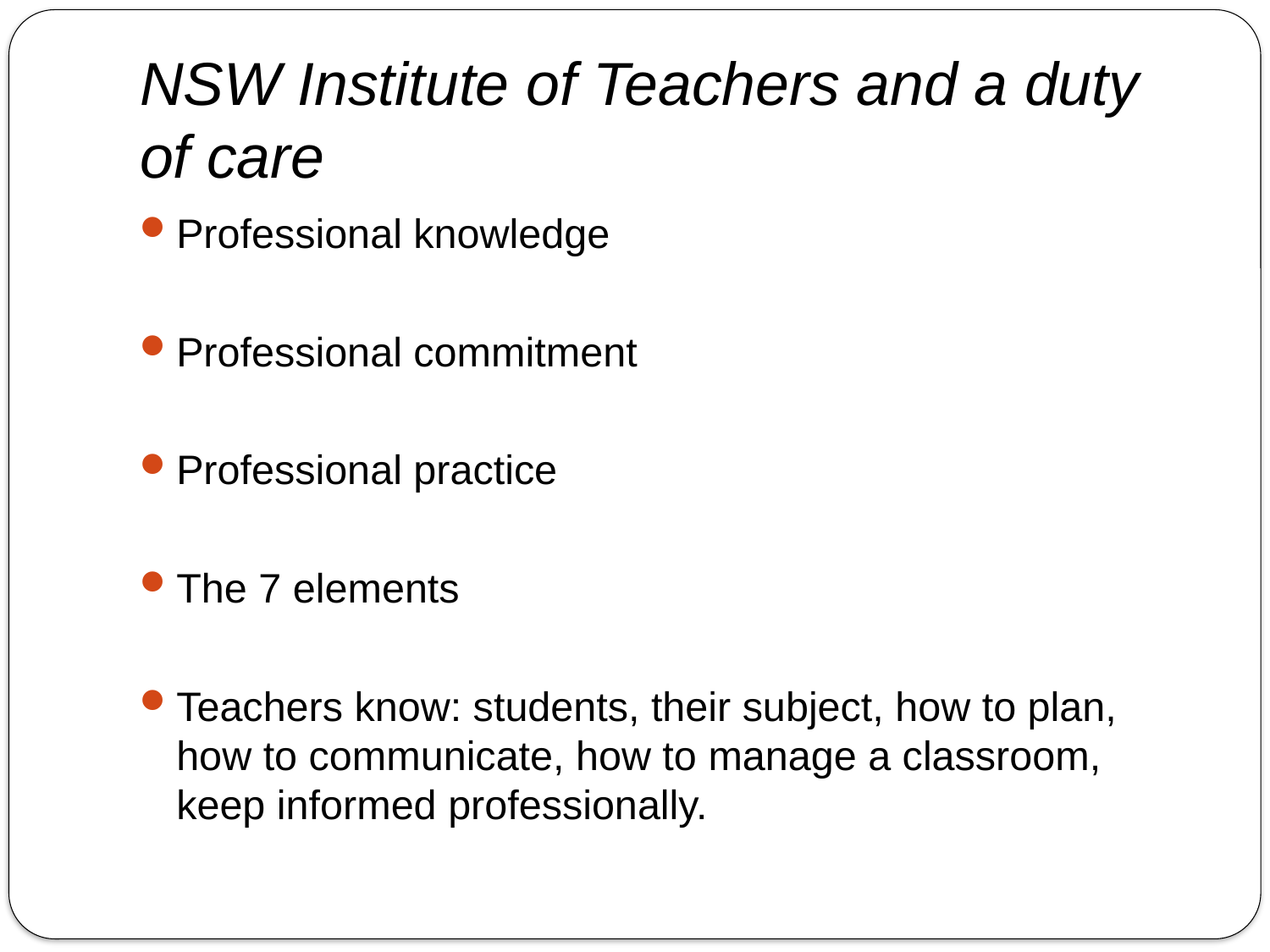

# NSW Institute of Teachers and a duty of care
Professional knowledge

Professional commitment

Professional practice

The 7 elements

Teachers know: students, their subject, how to plan, how to communicate, how to manage a classroom, keep informed professionally.